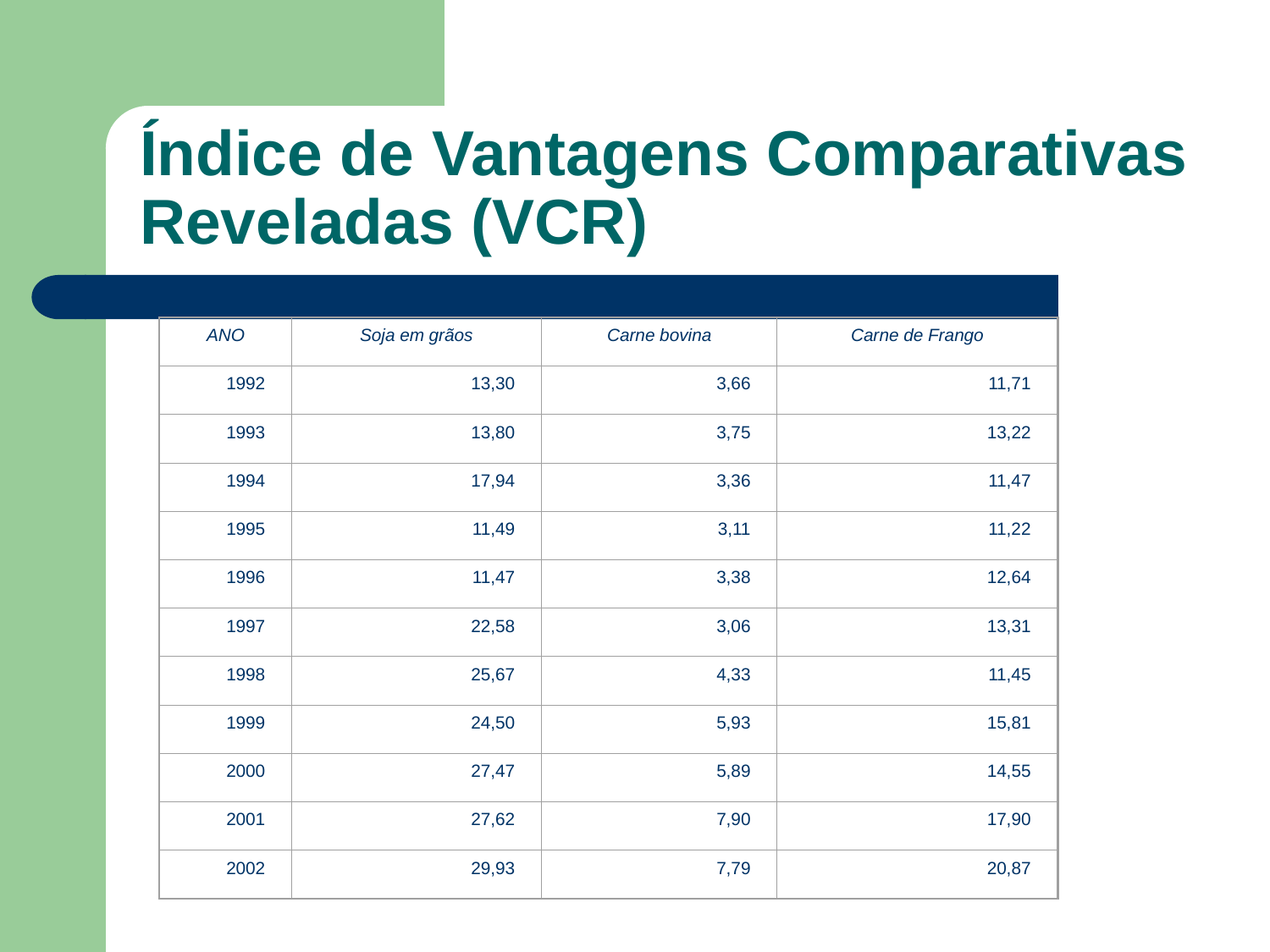

# Índice de Vantagens Comparativas Reveladas (VCR)

ANO

Soja em grãos

Carne bovina

Carne de Frango

1992

13,30

3,66

11,71

1993

13,80

3,75

13,22

1994

17,94

3,36

11,47

1995

11,49

3,11

11,22

1996

11,47

3,38

12,64

1997

22,58

3,06

13,31

1998

25,67

4,33

11,45

1999

24,50

5,93

15,81

2000

27,47

5,89

14,55

2001

27,62

7,90

17,90

2002

29,93

7,79

20,87